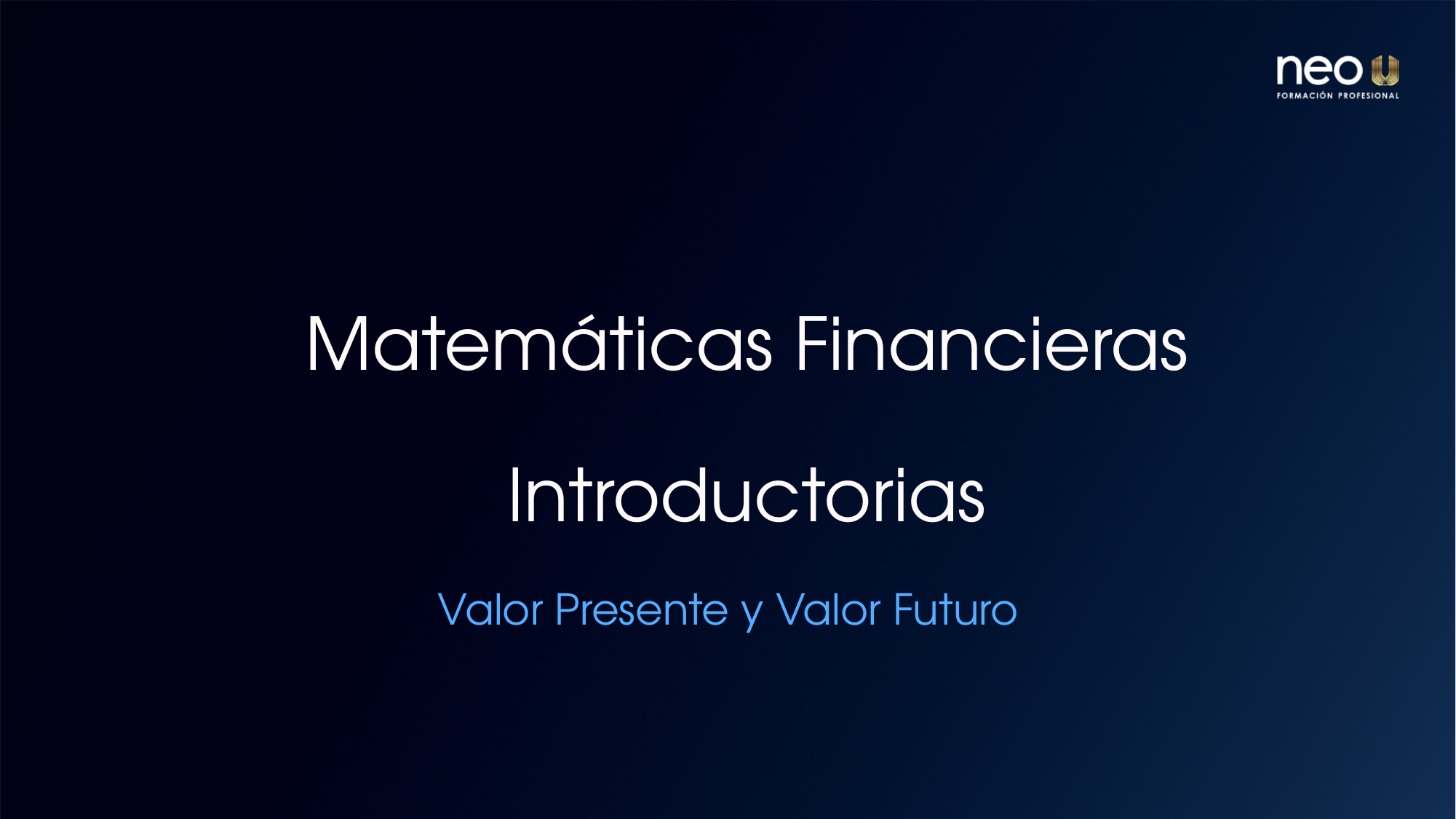

# Matemáticas Financieras Introductorias
Valor Presente y Valor Futuro